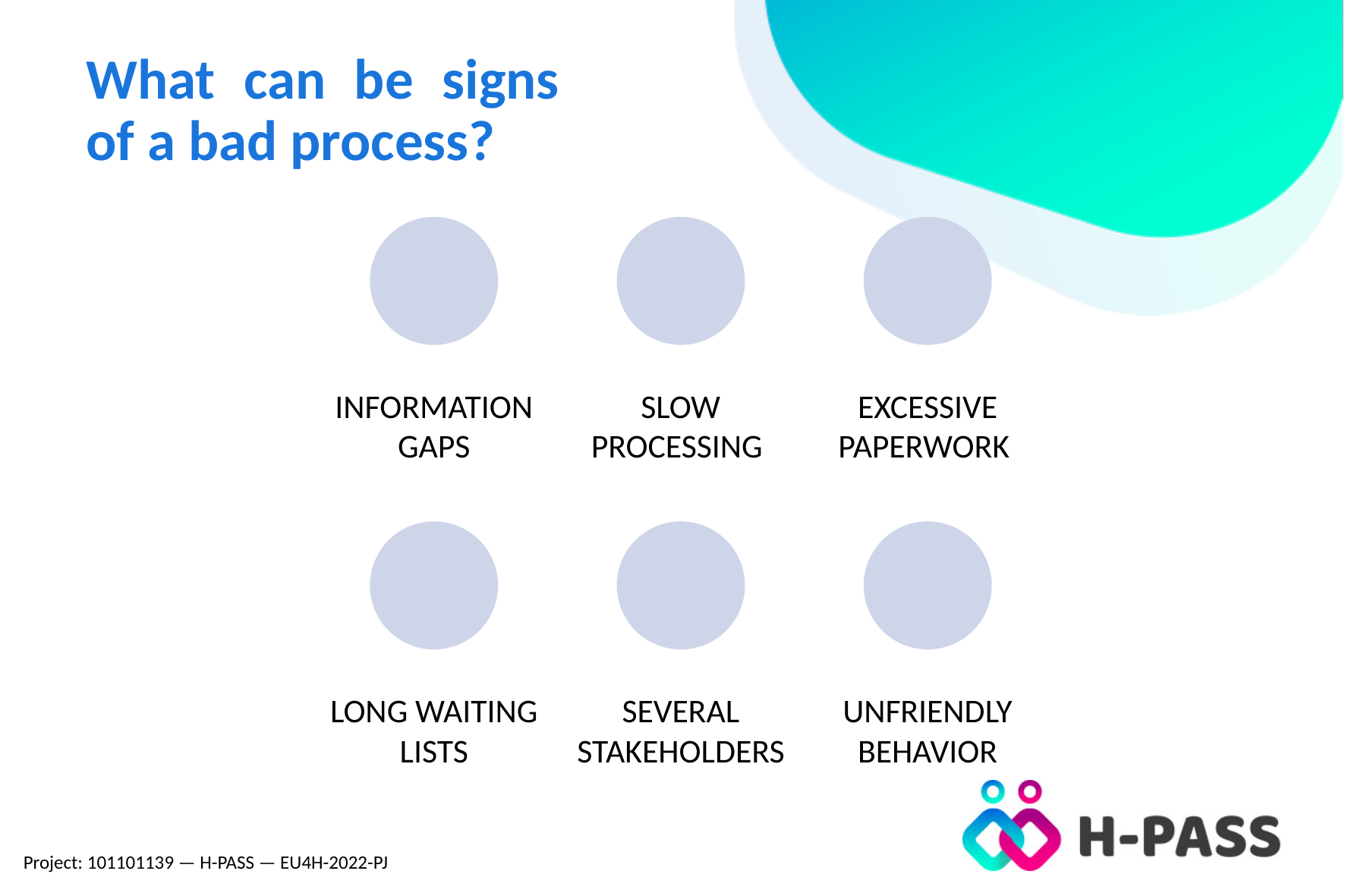

# What can be signs of a bad process?
Information gaps
slow processing
excessive paperwork
long waiting lists
several stakeholders
unfriendly behavior

Project: 101101139 — H-PASS — EU4H-2022-PJ